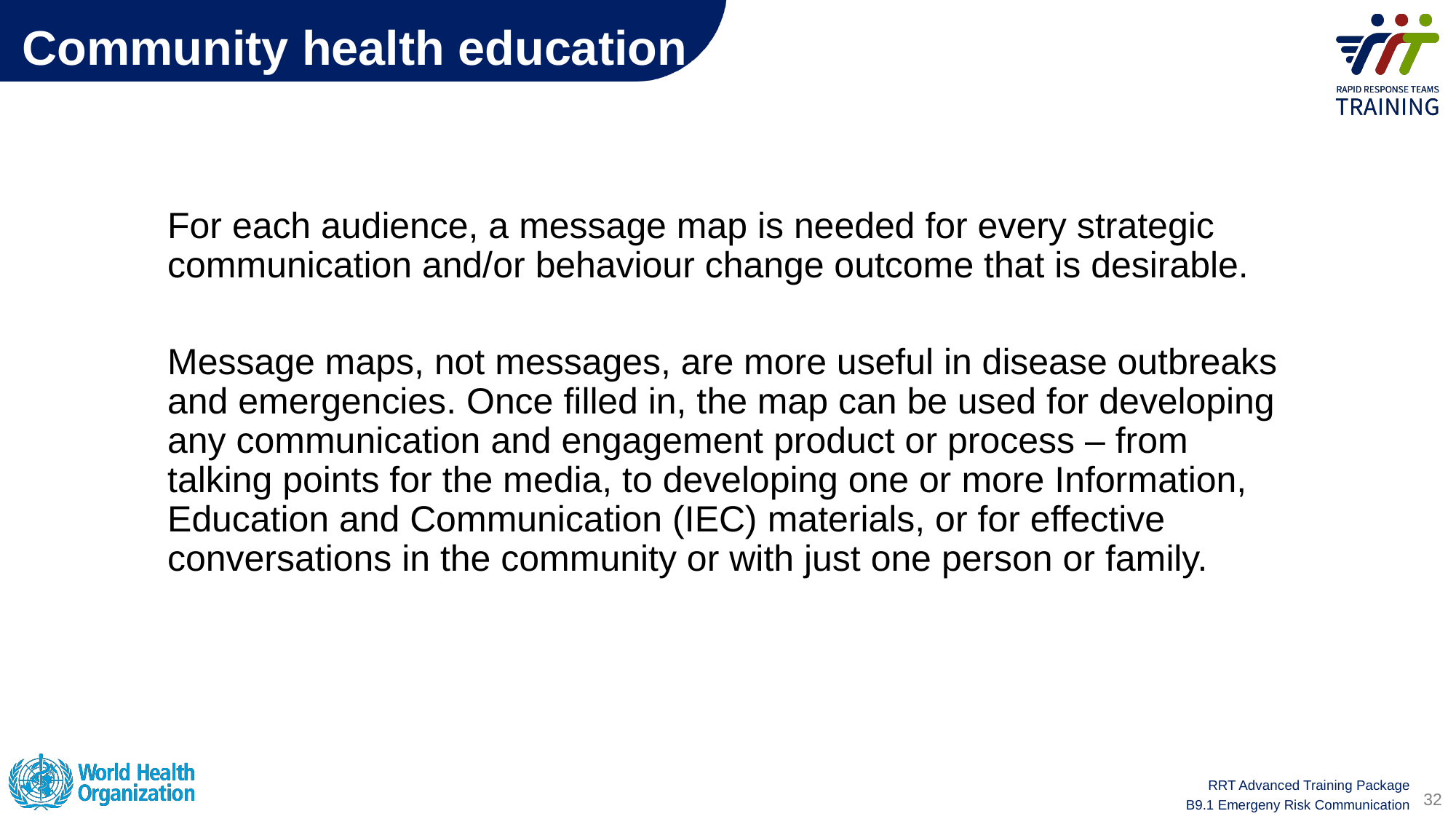

Community health education
For each audience, a message map is needed for every strategic communication and/or behaviour change outcome that is desirable.

Message maps, not messages, are more useful in disease outbreaks and emergencies. Once filled in, the map can be used for developing any communication and engagement product or process – from talking points for the media, to developing one or more Information, Education and Communication (IEC) materials, or for effective conversations in the community or with just one person or family.